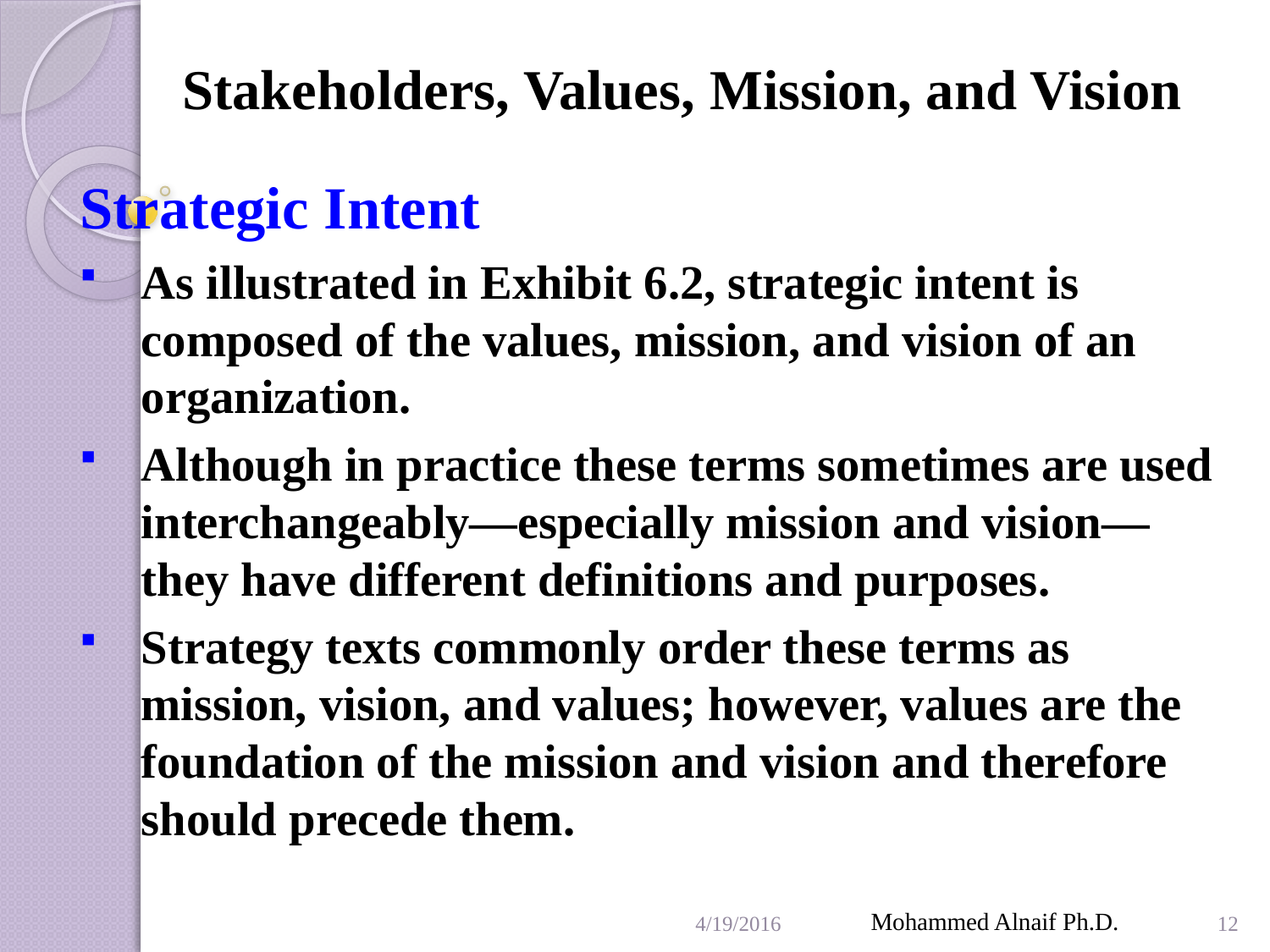

# Stakeholders, Values, Mission, and Vision
Strategic Intent
As illustrated in Exhibit 6.2, strategic intent is composed of the values, mission, and vision of an organization.
Although in practice these terms sometimes are used interchangeably—especially mission and vision—they have different definitions and purposes.
Strategy texts commonly order these terms as mission, vision, and values; however, values are the foundation of the mission and vision and therefore should precede them.
4/19/2016
Mohammed Alnaif Ph.D.
12